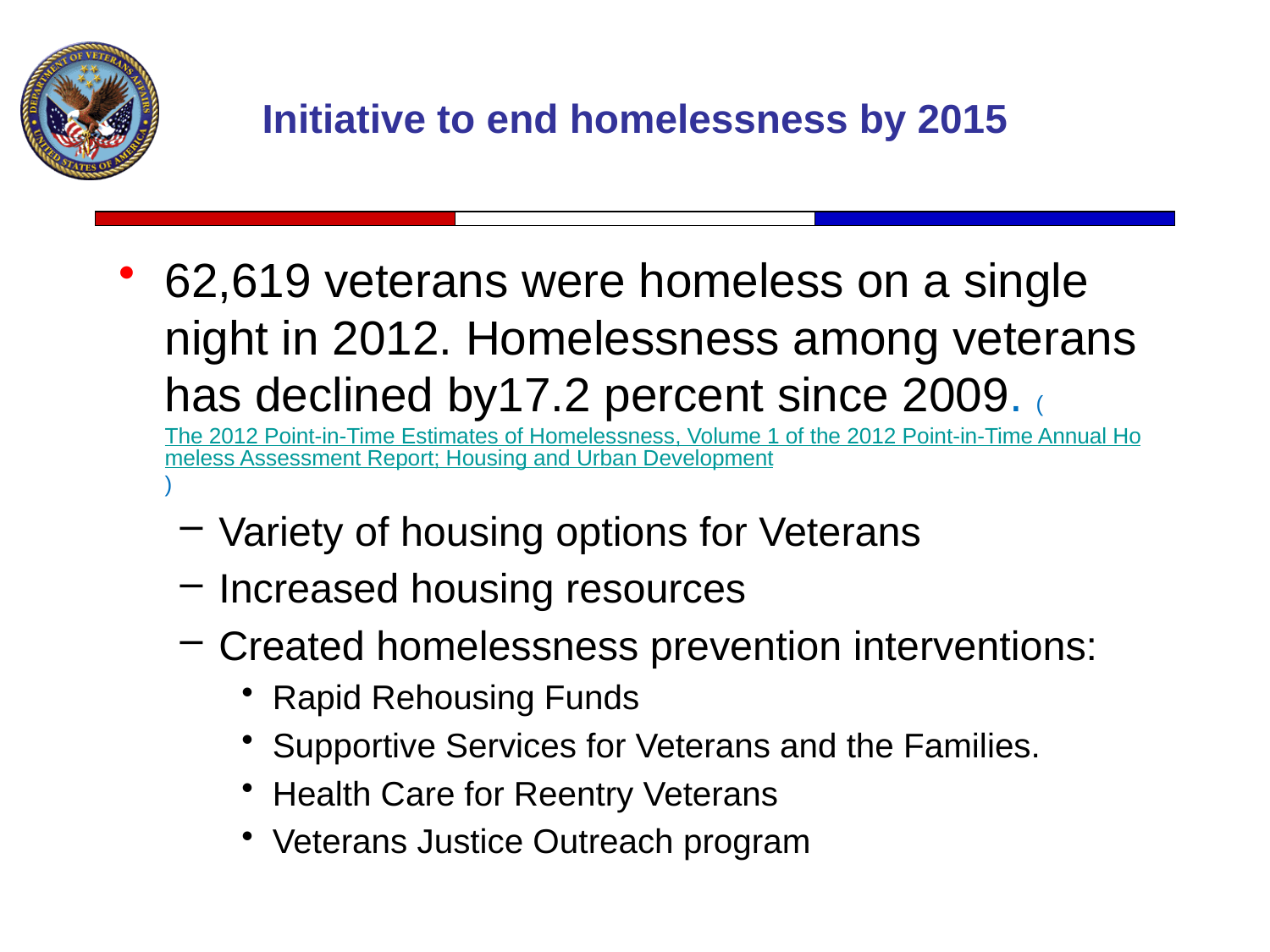

# Initiative to end homelessness by 2015
62,619 veterans were homeless on a single night in 2012. Homelessness among veterans has declined by17.2 percent since 2009. (The 2012 Point-in-Time Estimates of Homelessness, Volume 1 of the 2012 Point-in-Time Annual Homeless Assessment Report; Housing and Urban Development)
Variety of housing options for Veterans
Increased housing resources
Created homelessness prevention interventions:
Rapid Rehousing Funds
Supportive Services for Veterans and the Families.
Health Care for Reentry Veterans
Veterans Justice Outreach program